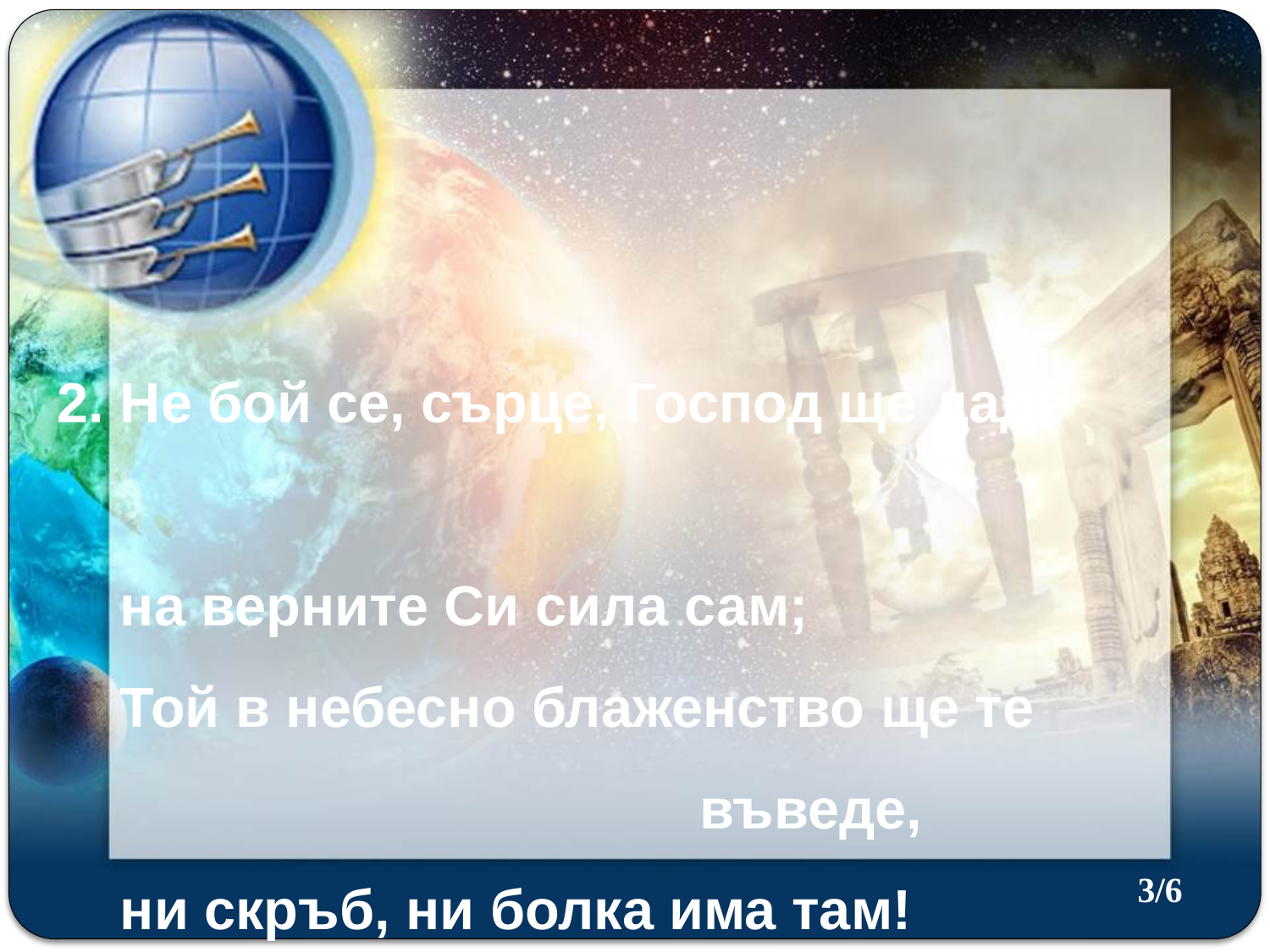

2. Не бой се, сърце, Господ ще даде
    на верните Си сила сам;
    Той в небесно блаженство ще те
                                         въведе,
    ни скръб, ни болка има там!
3/6